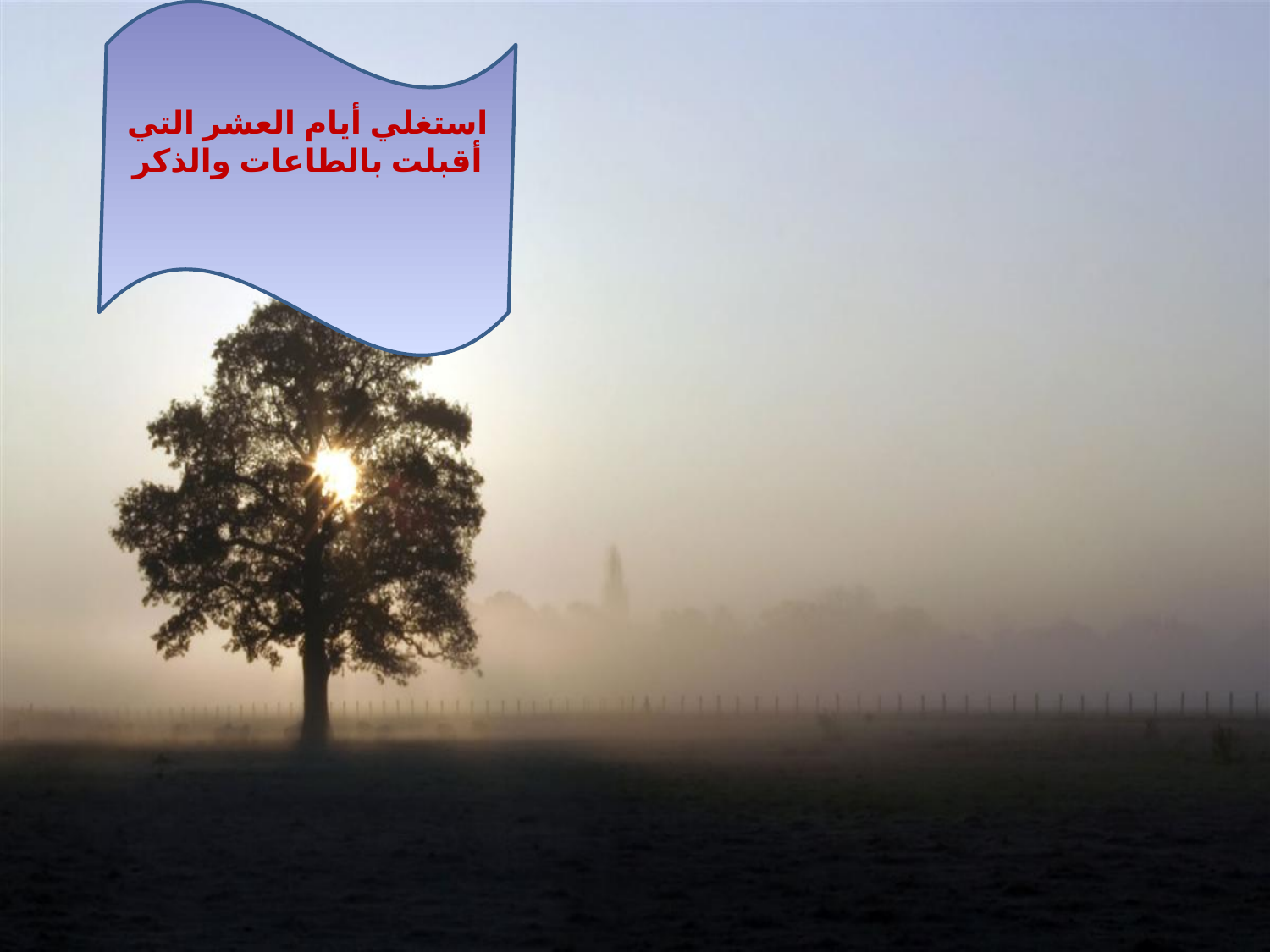

استغلي أيام العشر التي أقبلت بالطاعات والذكر